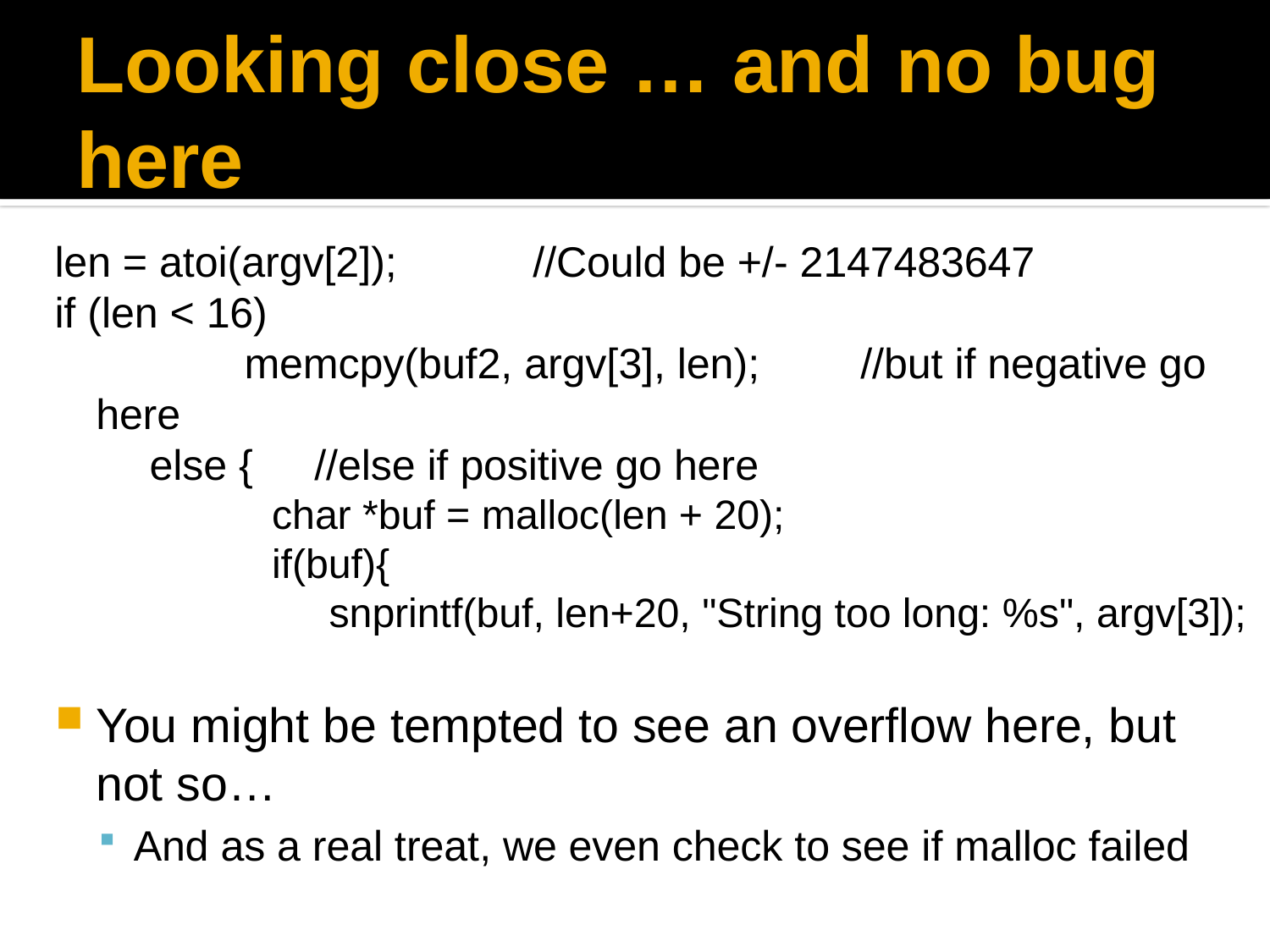

# Looking close … and no bug here
len = atoi(argv[2]);		       	//Could be +/- 2147483647
if (len < 16)
                memcpy(buf2, argv[3], len);	//but if negative go here
        else {					//else if positive go here
                   char *buf = malloc(len + 20);
                   if(buf){
                        snprintf(buf, len+20, "String too long: %s", argv[3]);

You might be tempted to see an overflow here, but not so…
And as a real treat, we even check to see if malloc failed